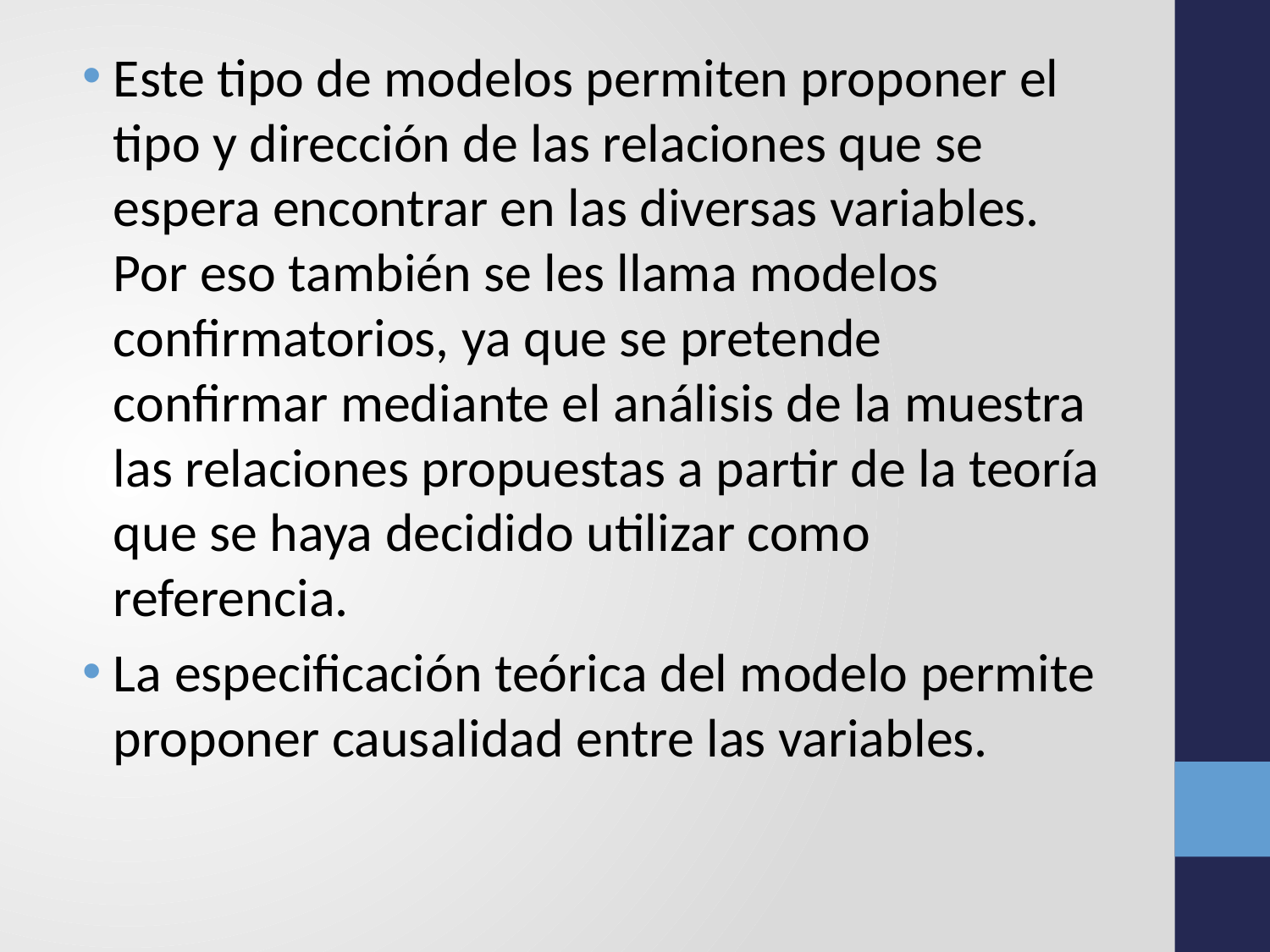

Este tipo de modelos permiten proponer el tipo y dirección de las relaciones que se espera encontrar en las diversas variables. Por eso también se les llama modelos confirmatorios, ya que se pretende confirmar mediante el análisis de la muestra las relaciones propuestas a partir de la teoría que se haya decidido utilizar como referencia.
La especificación teórica del modelo permite proponer causalidad entre las variables.